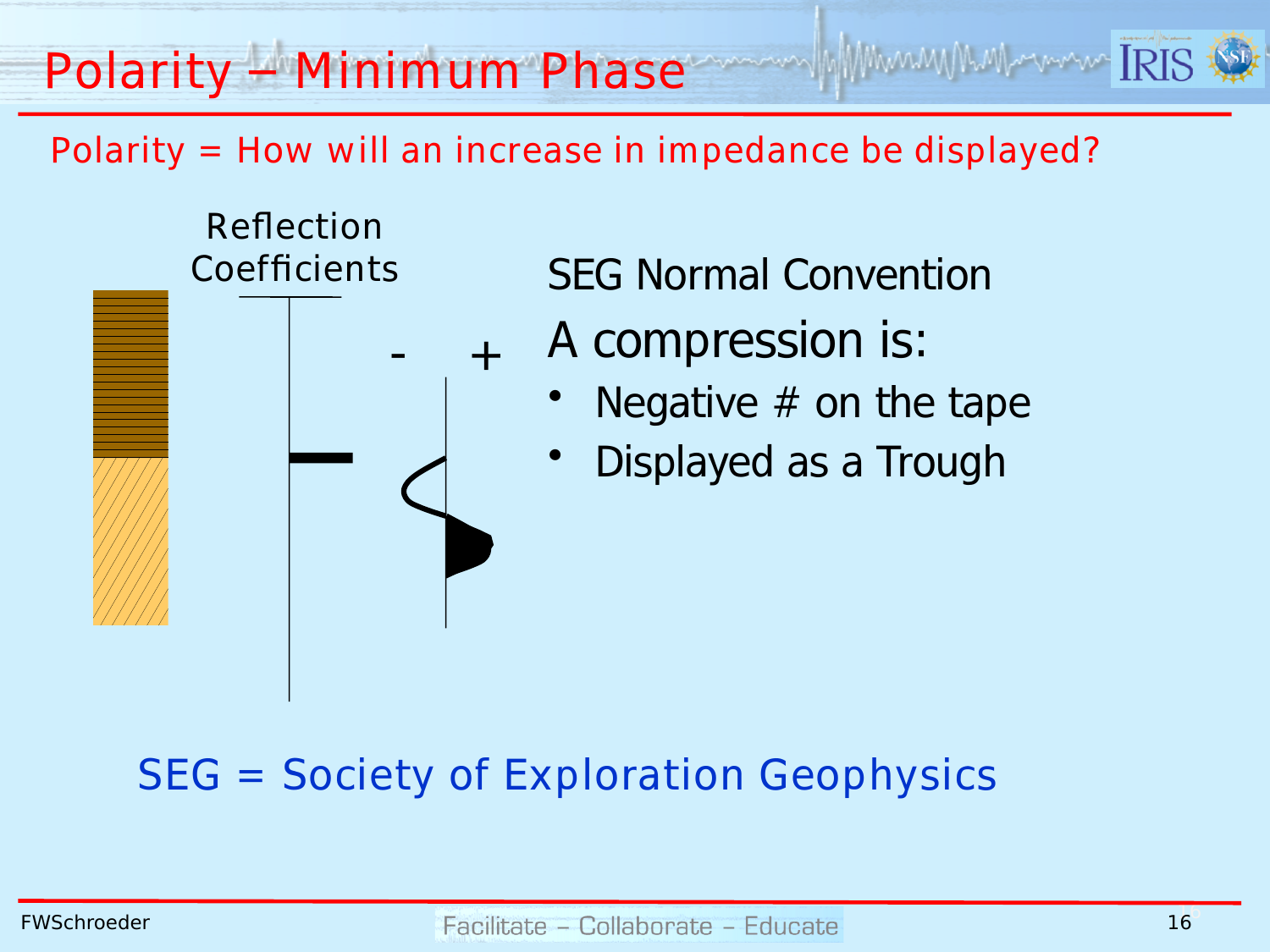

# Polarity – Minimum Phase
Polarity = How will an increase in impedance be displayed?
Reflection
Coefficients
SEG Normal Convention
A compression is:
Negative # on the tape
Displayed as a Trough

-    +

SEG = Society of Exploration Geophysics